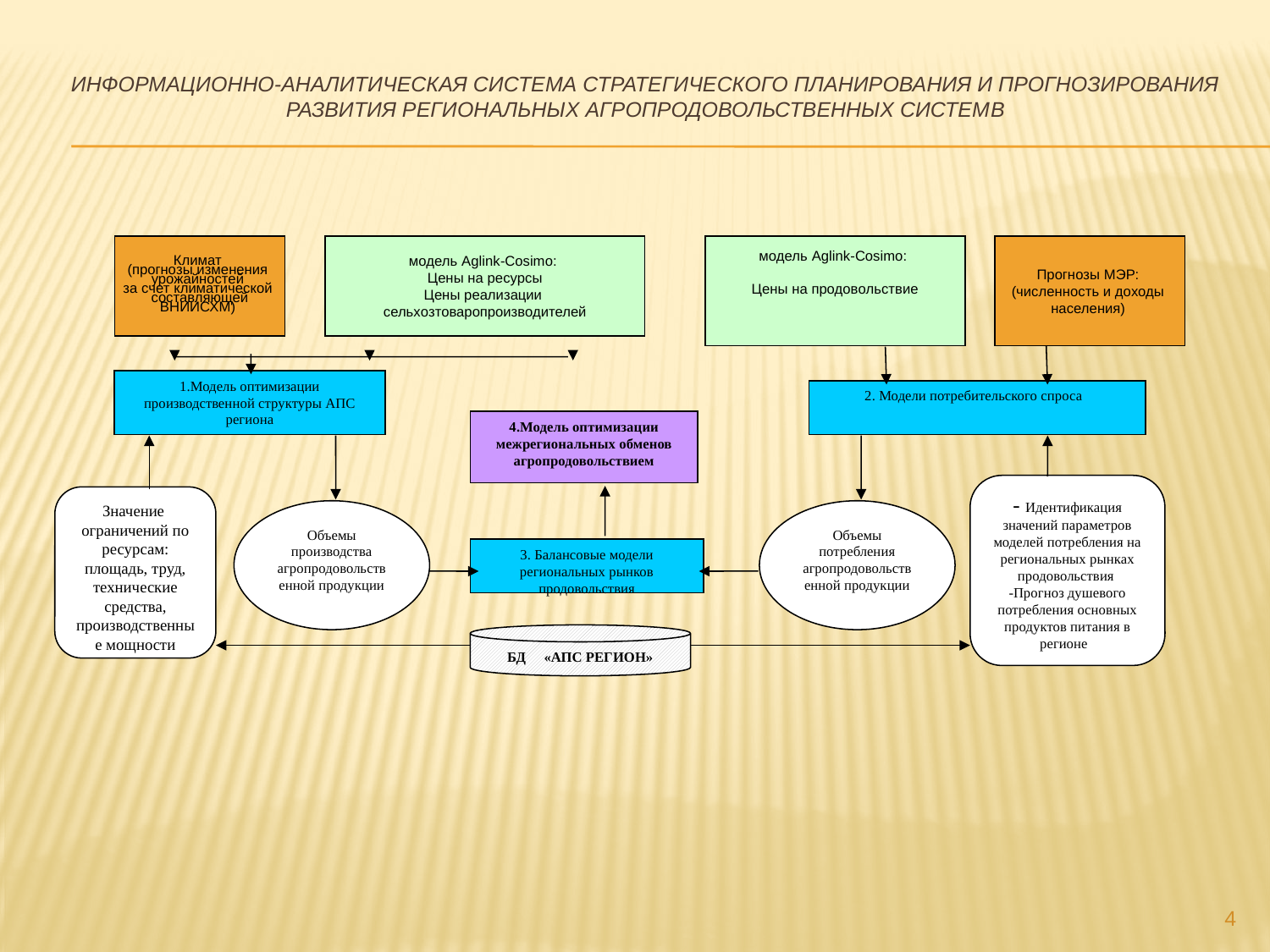

# Информационно-аналитическая система стратегического планирования и прогнозирования развития региональных агропродовольственных системB

Климат
(прогнозы изменения
урожайностей
за счет климатической
составляющей
ВНИИСХМ)
модель Aglink-Cosimo:
Цены на ресурсы
Цены реализации
сельхозтоваропроизводителей
модель Aglink-Cosimo:

Цены на продовольствие

Прогнозы МЭР:
(численность и доходы
населения)

1.Модель оптимизации производственной структуры АПС региона
2. Модели потребительского спроса

4.Модель оптимизации межрегиональных обменов агропродовольствием

- Идентификация значений параметров моделей потребления на региональных рынках продовольствия
-Прогноз душевого потребления основных продуктов питания в регионе
Значение  ограничений по ресурсам: площадь, труд, технические средства, производственные мощности
Объемы производства агропродовольственной продукции
Объемы потребления агропродовольственной продукции
3. Балансовые модели региональных рынков продовольствия

БД     «АПС РЕГИОН»

4